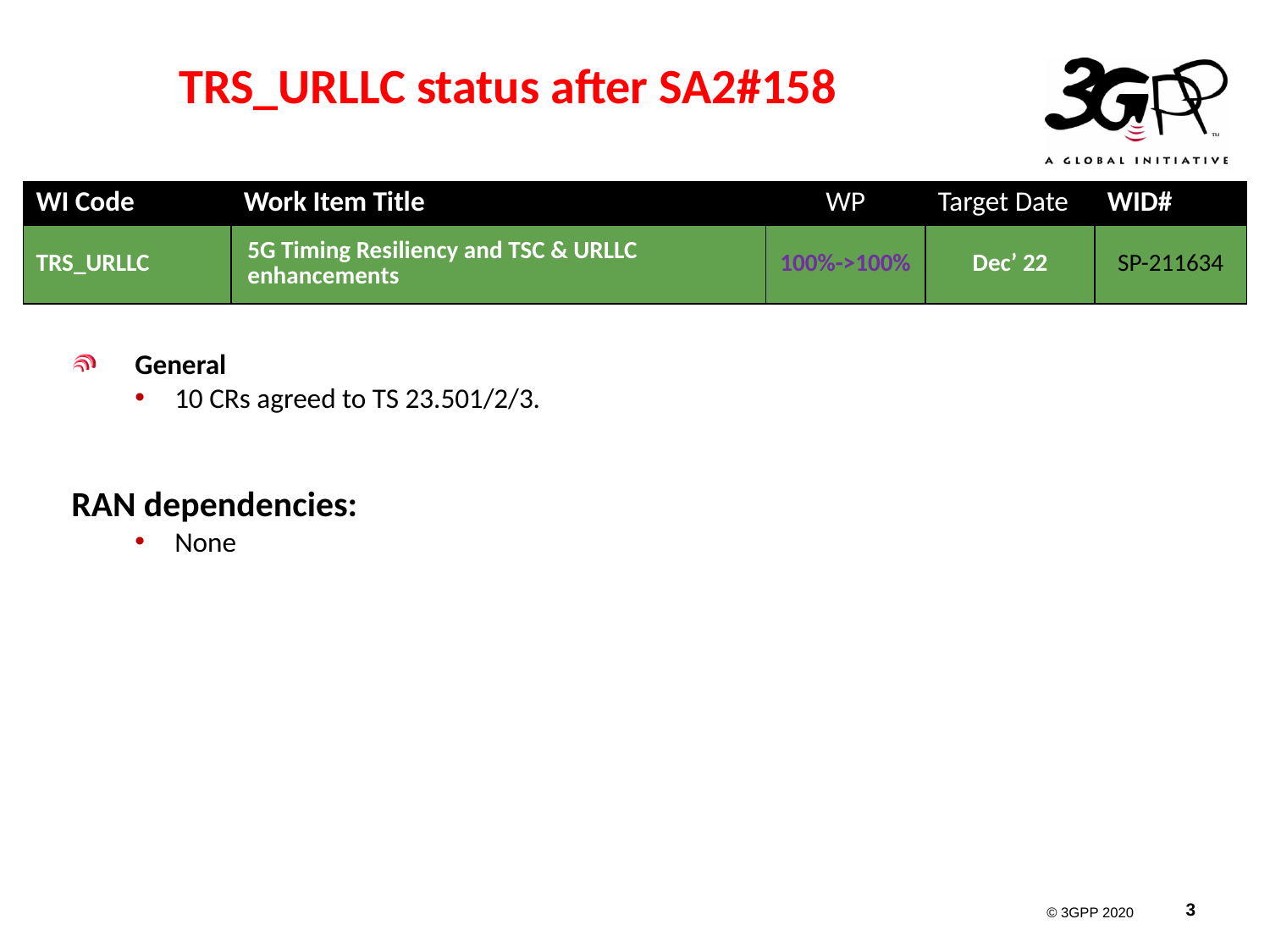

# TRS_URLLC status after SA2#158
| WI Code | Work Item Title | WP | Target Date | WID# |
| --- | --- | --- | --- | --- |
| TRS\_URLLC | 5G Timing Resiliency and TSC & URLLC enhancements | 100%->100% | Dec’ 22 | SP-211634 |
General
10 CRs agreed to TS 23.501/2/3.

RAN dependencies:
None